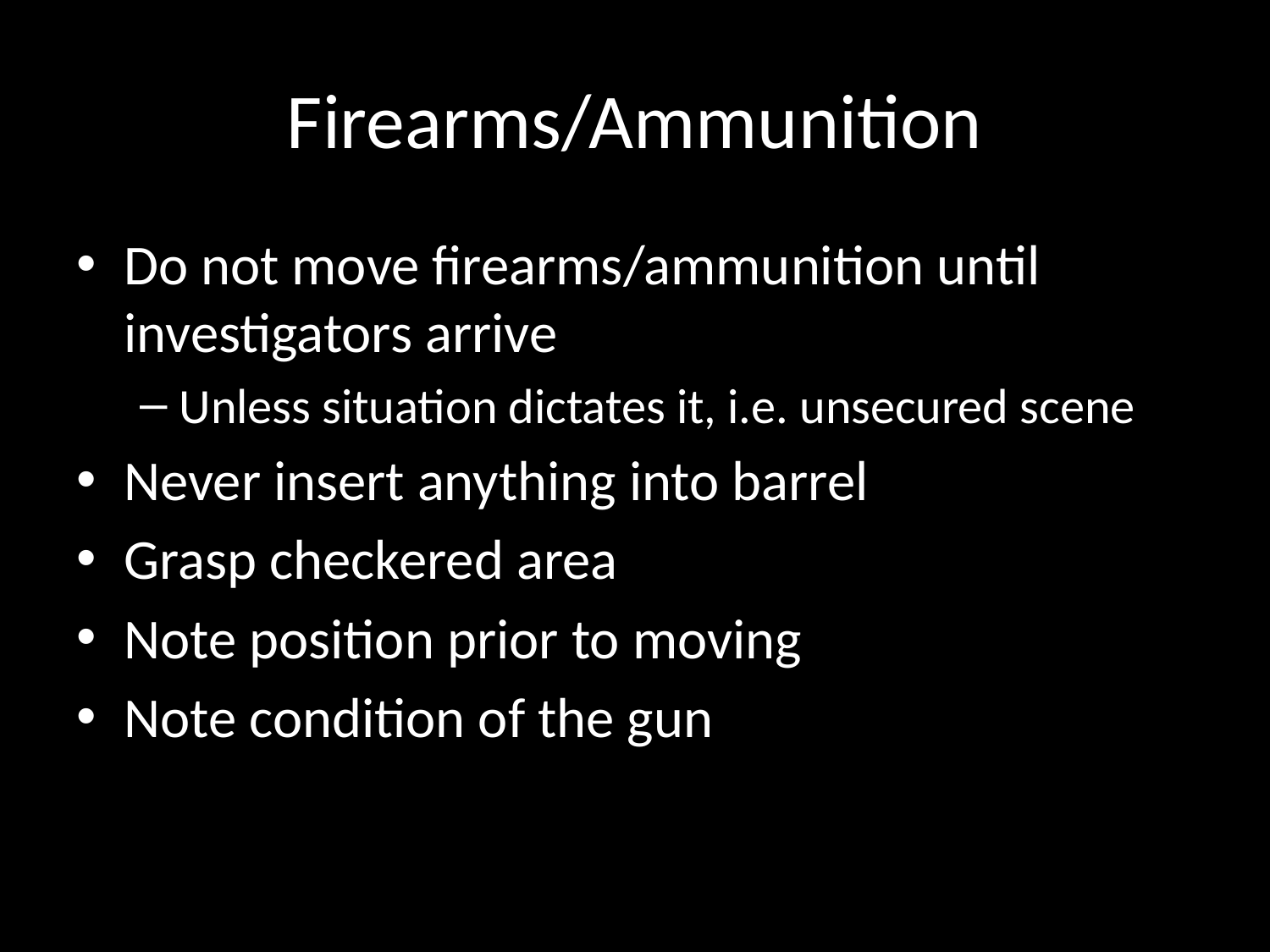

# Firearms/Ammunition
Do not move firearms/ammunition until investigators arrive
Unless situation dictates it, i.e. unsecured scene
Never insert anything into barrel
Grasp checkered area
Note position prior to moving
Note condition of the gun